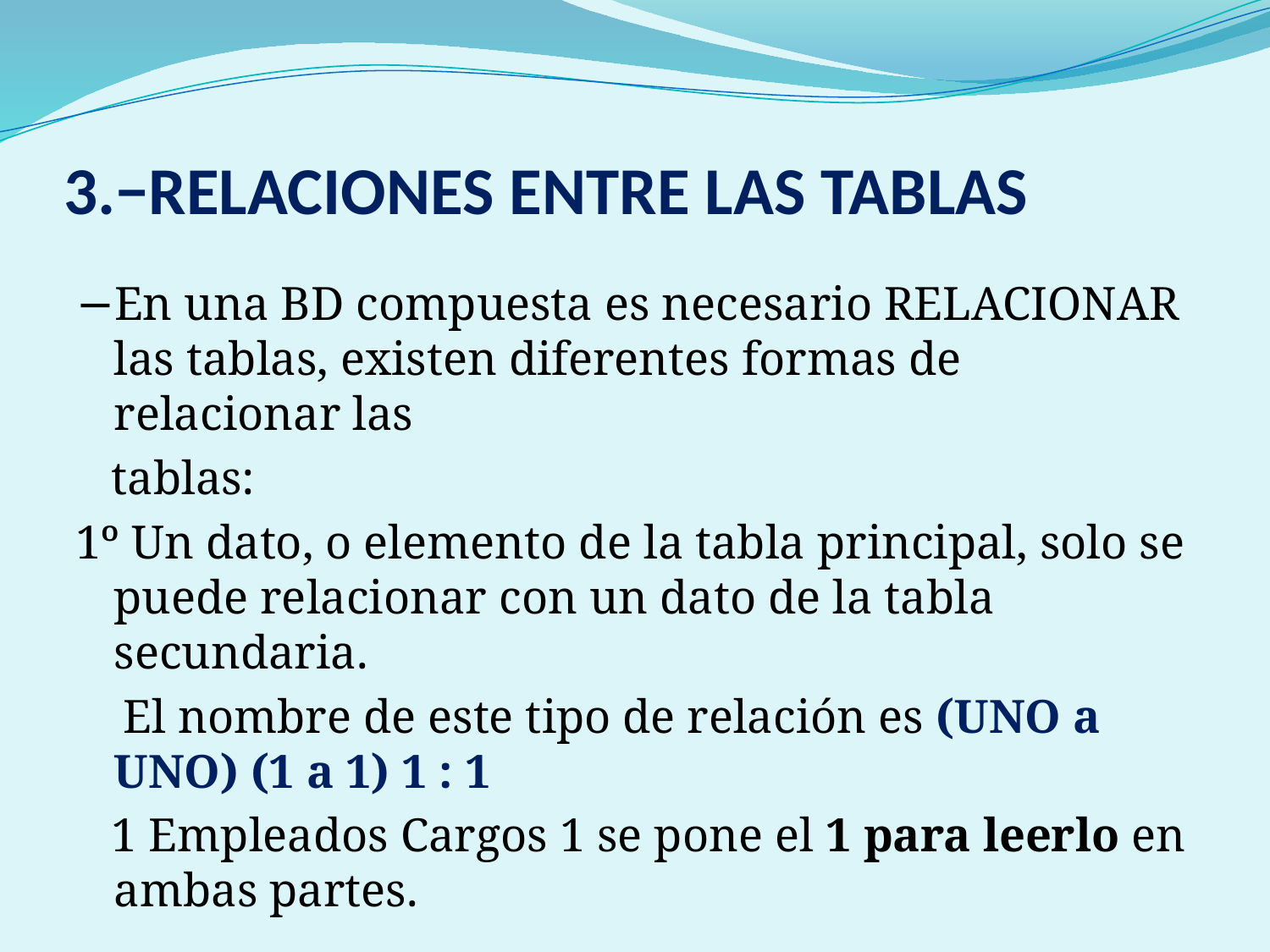

# 3.−RELACIONES ENTRE LAS TABLAS
−En una BD compuesta es necesario RELACIONAR las tablas, existen diferentes formas de relacionar las
   tablas:
1º Un dato, o elemento de la tabla principal, solo se puede relacionar con un dato de la tabla secundaria.
    El nombre de este tipo de relación es (UNO a UNO) (1 a 1) 1 : 1
   1 Empleados Cargos 1 se pone el 1 para leerlo en ambas partes.